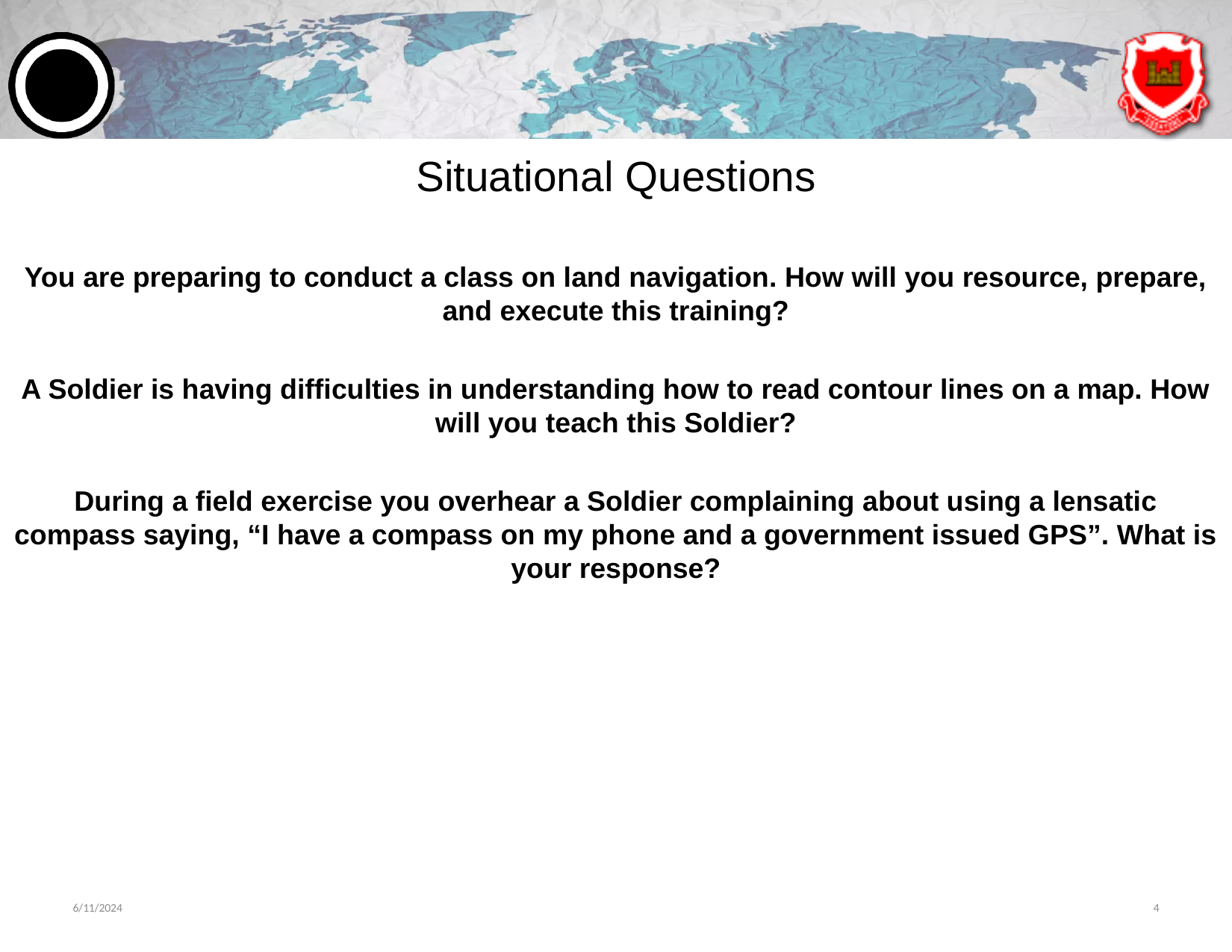

# Situational Questions
You are preparing to conduct a class on land navigation. How will you resource, prepare, and execute this training?

A Soldier is having difficulties in understanding how to read contour lines on a map. How will you teach this Soldier?

During a field exercise you overhear a Soldier complaining about using a lensatic compass saying, “I have a compass on my phone and a government issued GPS”. What is your response?
6/11/2024
4